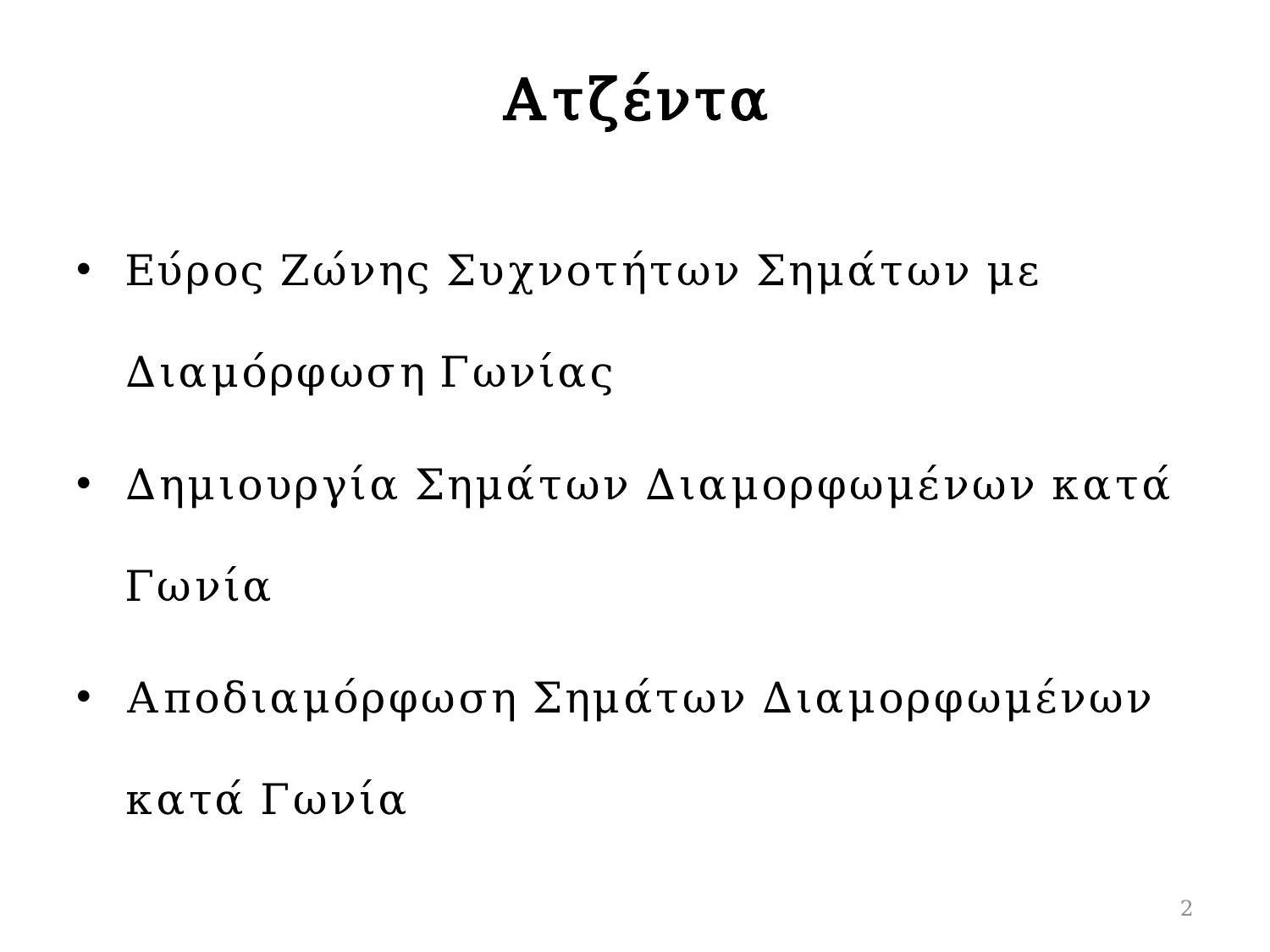

# Ατζέντα
Εύρος Ζώνης Συχνοτήτων Σημάτων με Διαμόρφωση Γωνίας
Δημιουργία Σημάτων Διαμορφωμένων κατά Γωνία
Αποδιαμόρφωση Σημάτων Διαμορφωμένων κατά Γωνία

2